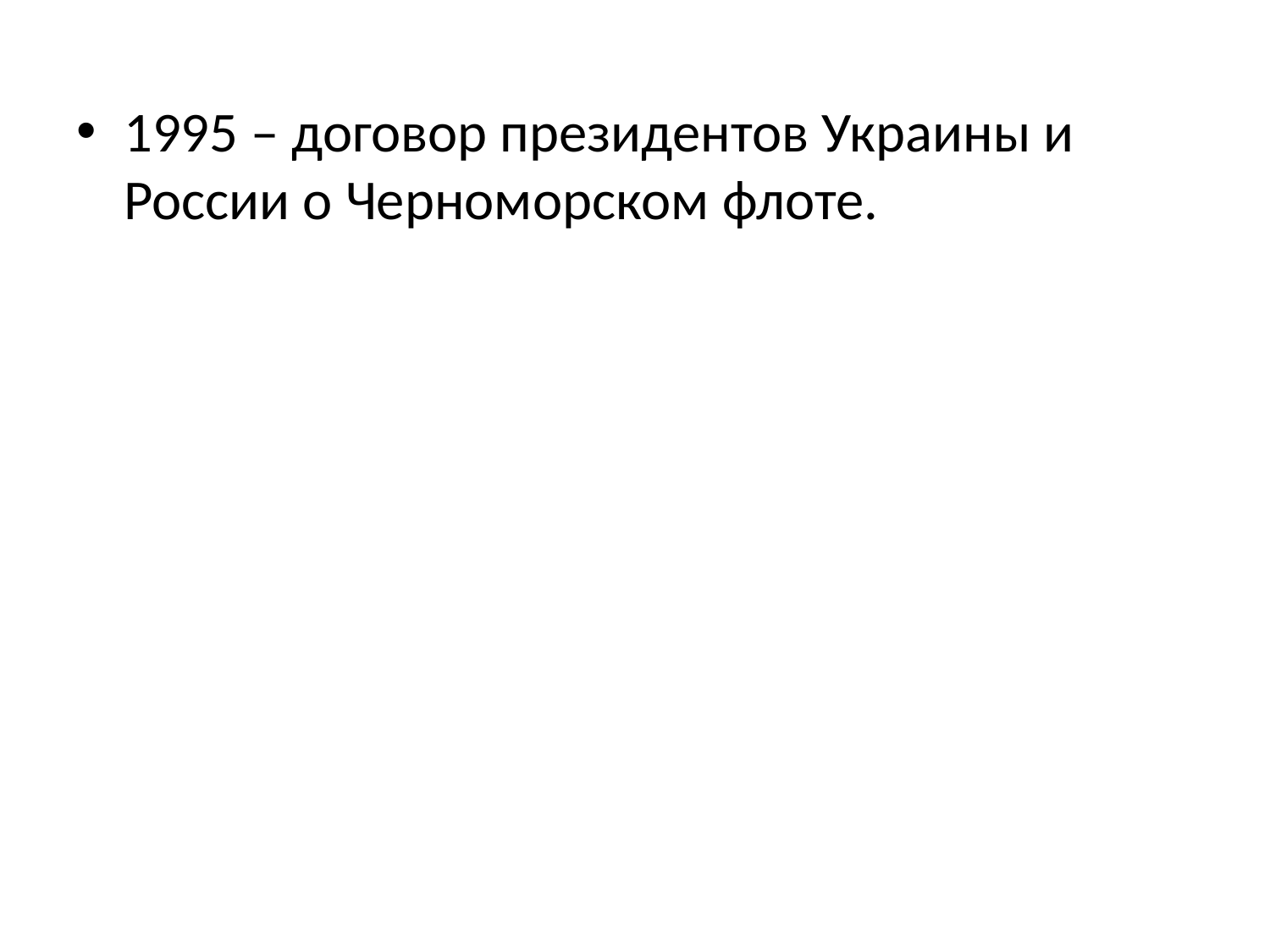

1995 – договор президентов Украины и России о Черноморском флоте.